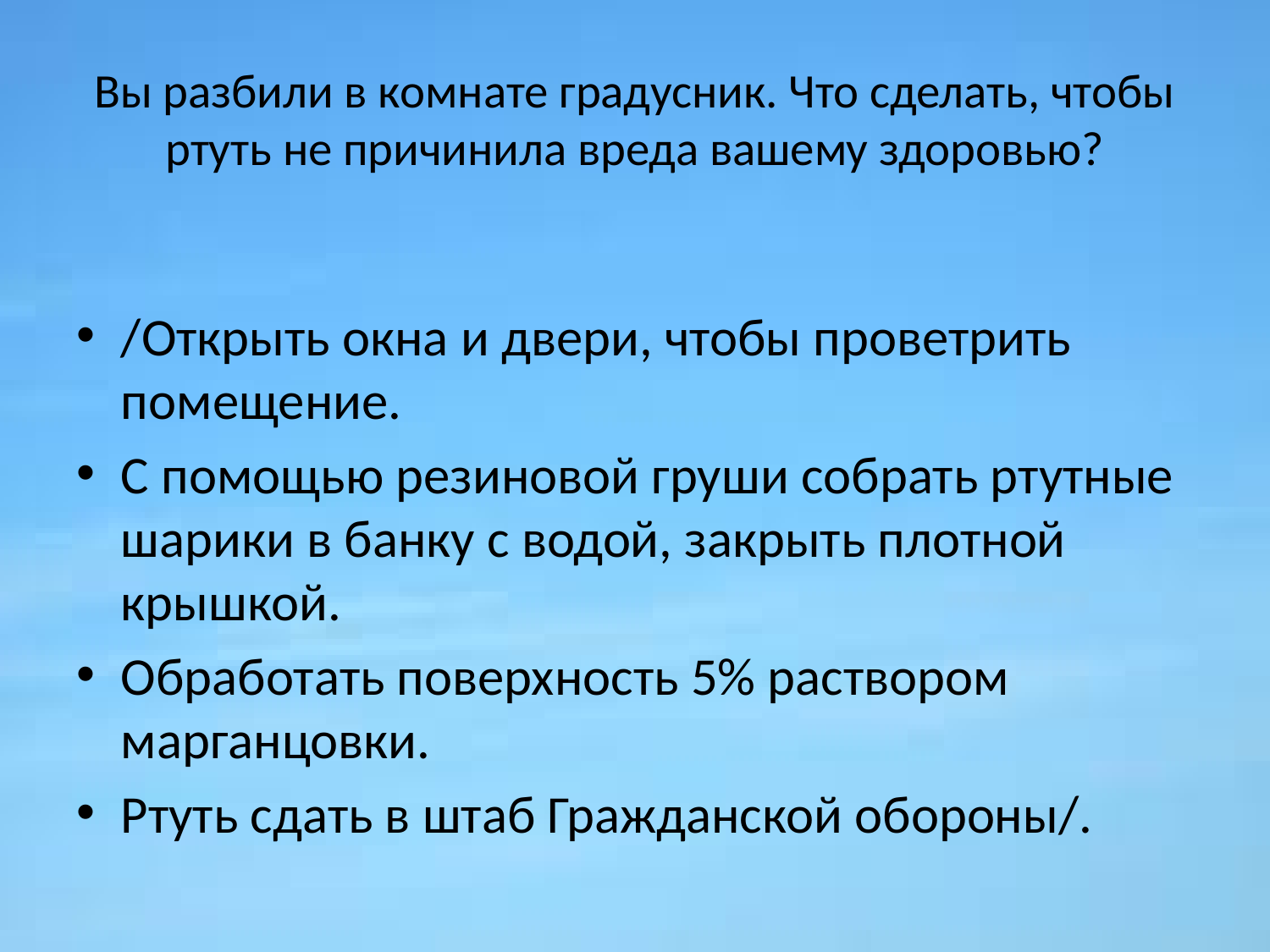

# Вы разбили в комнате градусник. Что сделать, чтобы ртуть не причинила вреда вашему здоровью?
/Открыть окна и двери, чтобы проветрить помещение.
С помощью резиновой груши собрать ртутные шарики в банку с водой, закрыть плотной крышкой.
Обработать поверхность 5% раствором марганцовки.
Ртуть сдать в штаб Гражданской обороны/.